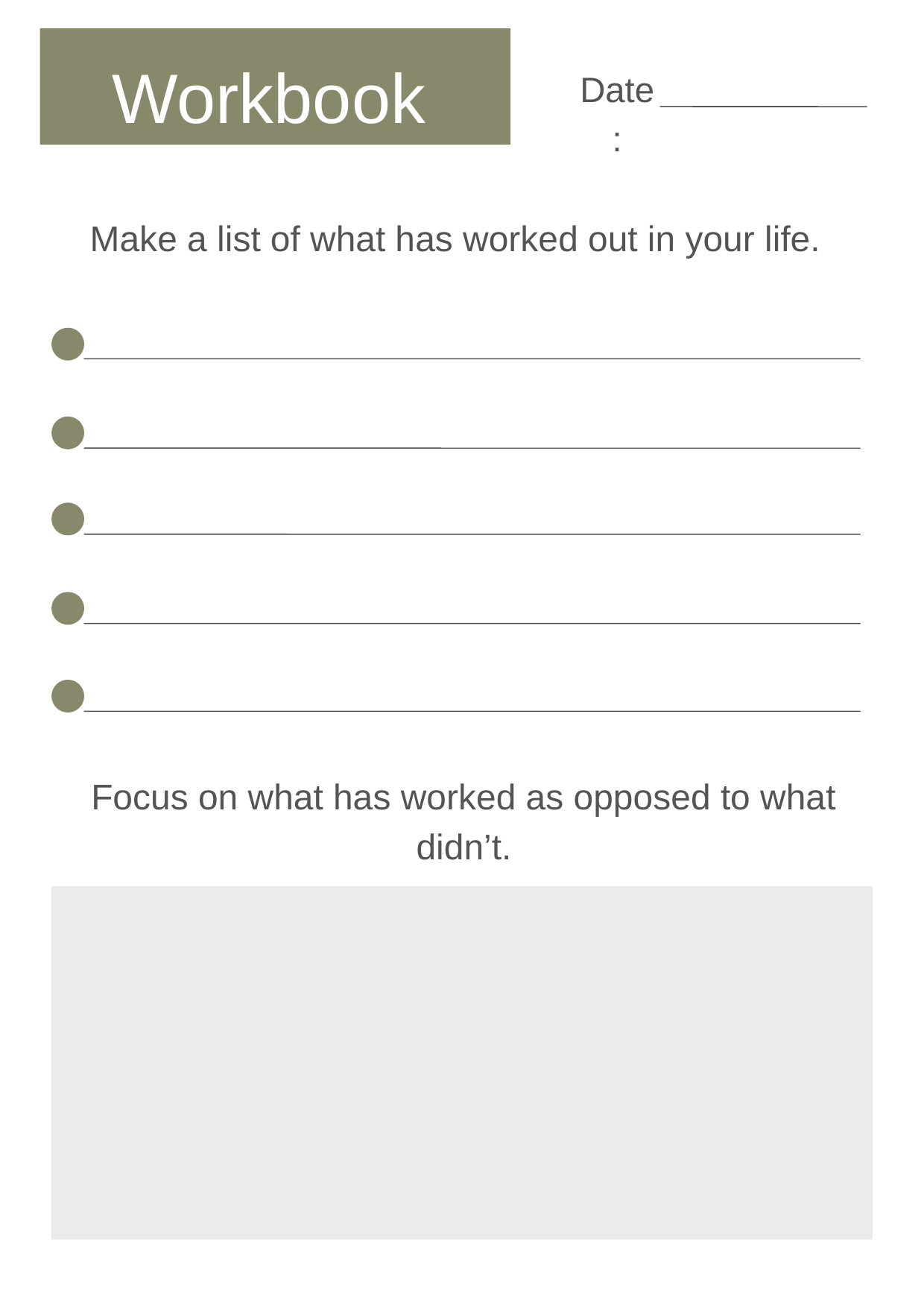

Workbook
Date:

Make a list of what has worked out in your life.

Focus on what has worked as opposed to what didn’t.